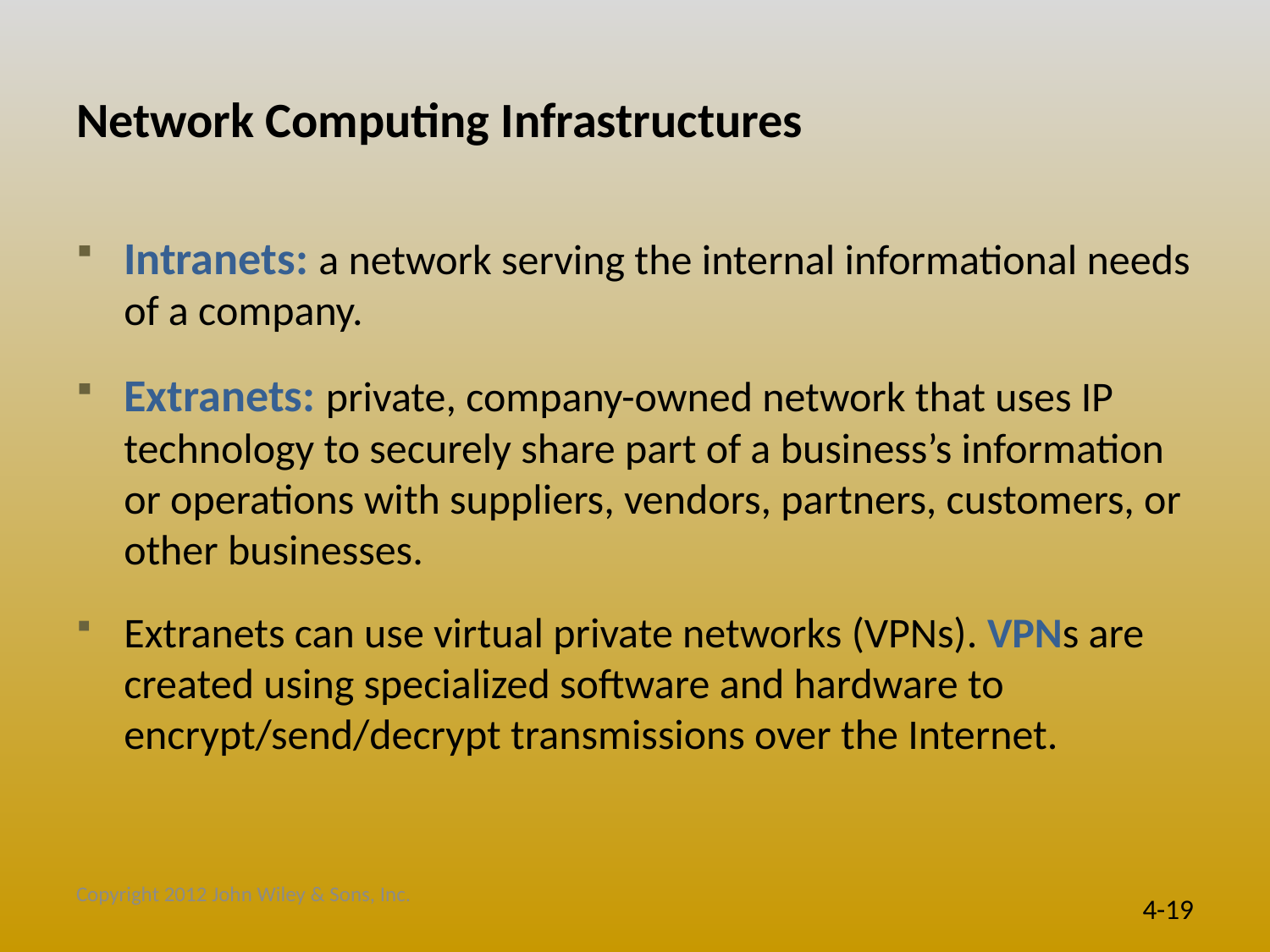

# Network Computing Infrastructures
Intranets: a network serving the internal informational needs of a company.
Extranets: private, company-owned network that uses IP technology to securely share part of a business’s information or operations with suppliers, vendors, partners, customers, or other businesses.
Extranets can use virtual private networks (VPNs). VPNs are created using specialized software and hardware to encrypt/send/decrypt transmissions over the Internet.
Copyright 2012 John Wiley & Sons, Inc.
4-19